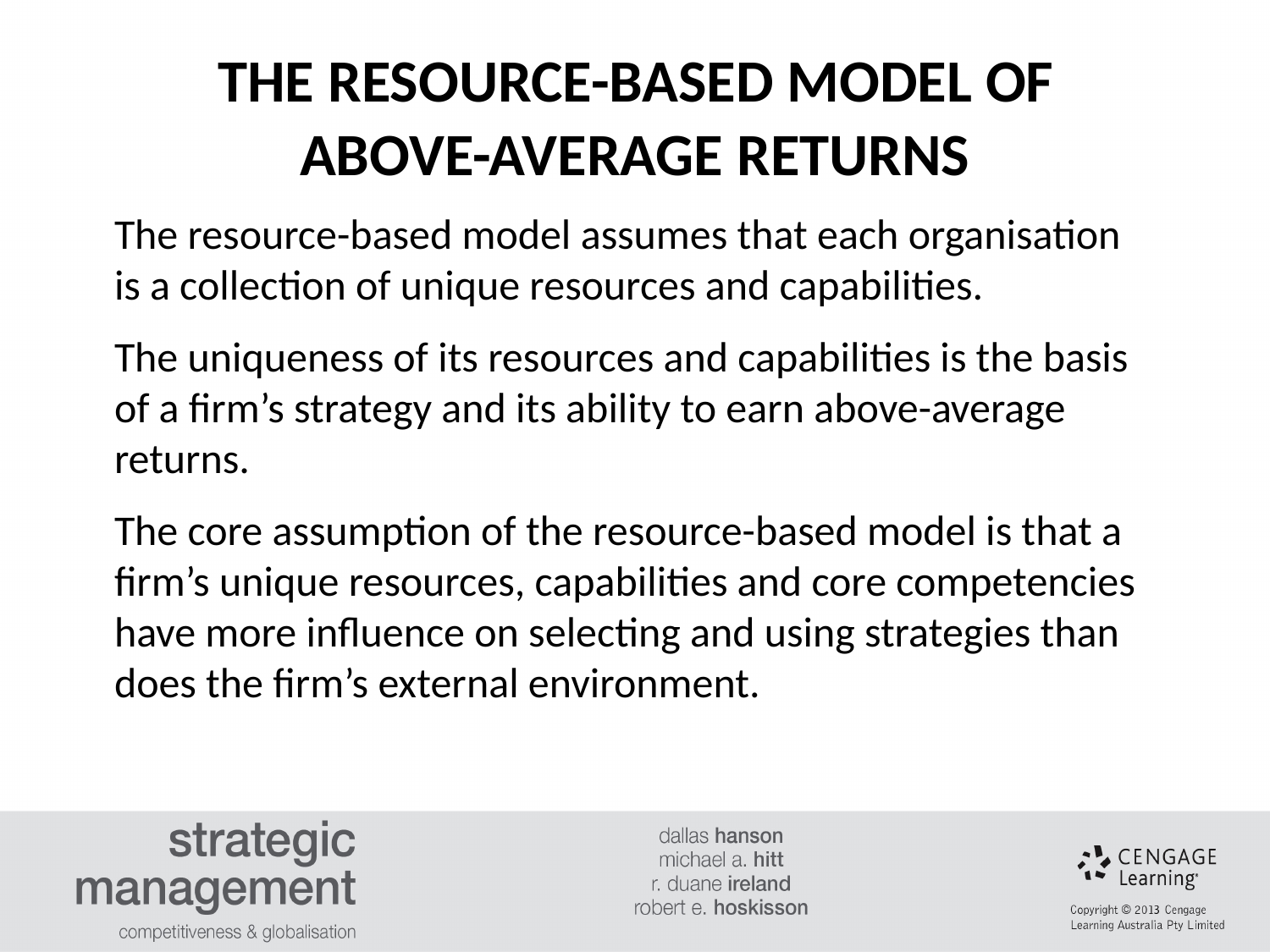

THE RESOURCE-BASED MODEL OF
ABOVE-AVERAGE RETURNS
#

The resource-based model assumes that each organisation is a collection of unique resources and capabilities.
The uniqueness of its resources and capabilities is the basis of a firm’s strategy and its ability to earn above-average returns.
The core assumption of the resource-based model is that a firm’s unique resources, capabilities and core competencies have more influence on selecting and using strategies than does the firm’s external environment.